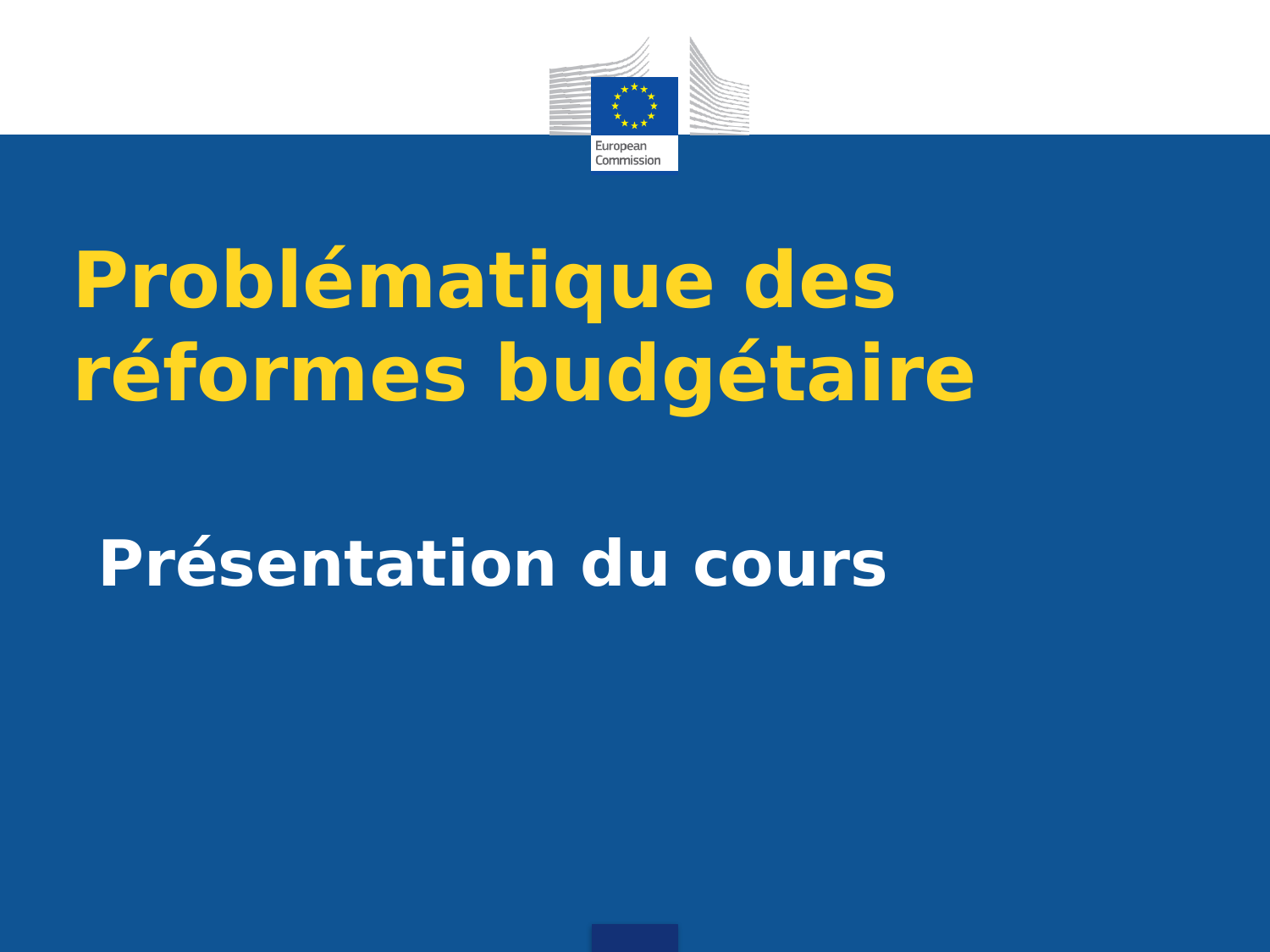

# Problématique des réformes budgétaire
Présentation du cours